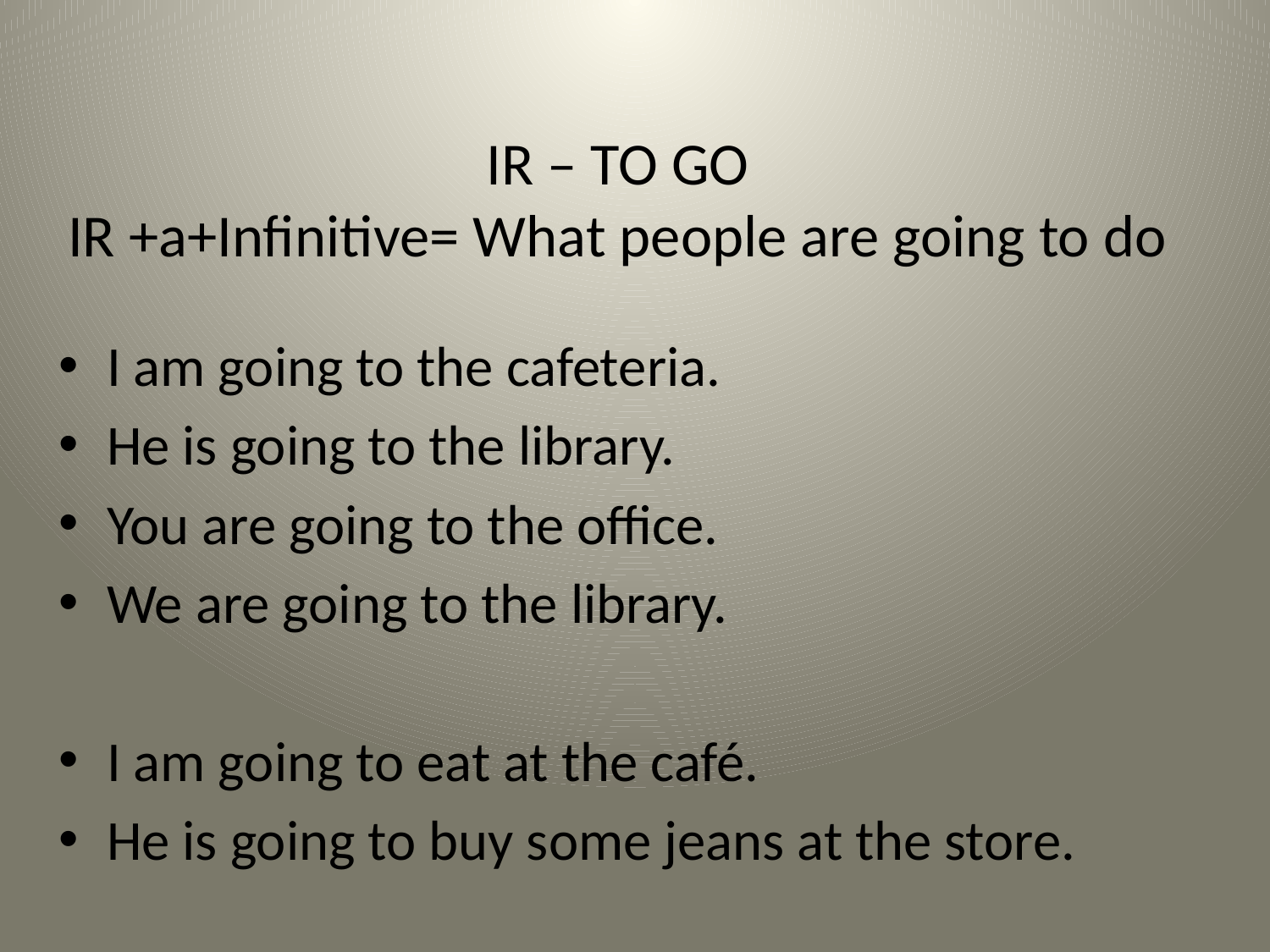

# IR – TO GO IR +a+Infinitive= What people are going to do
I am going to the cafeteria.
He is going to the library.
You are going to the office.
We are going to the library.

I am going to eat at the café.
He is going to buy some jeans at the store.